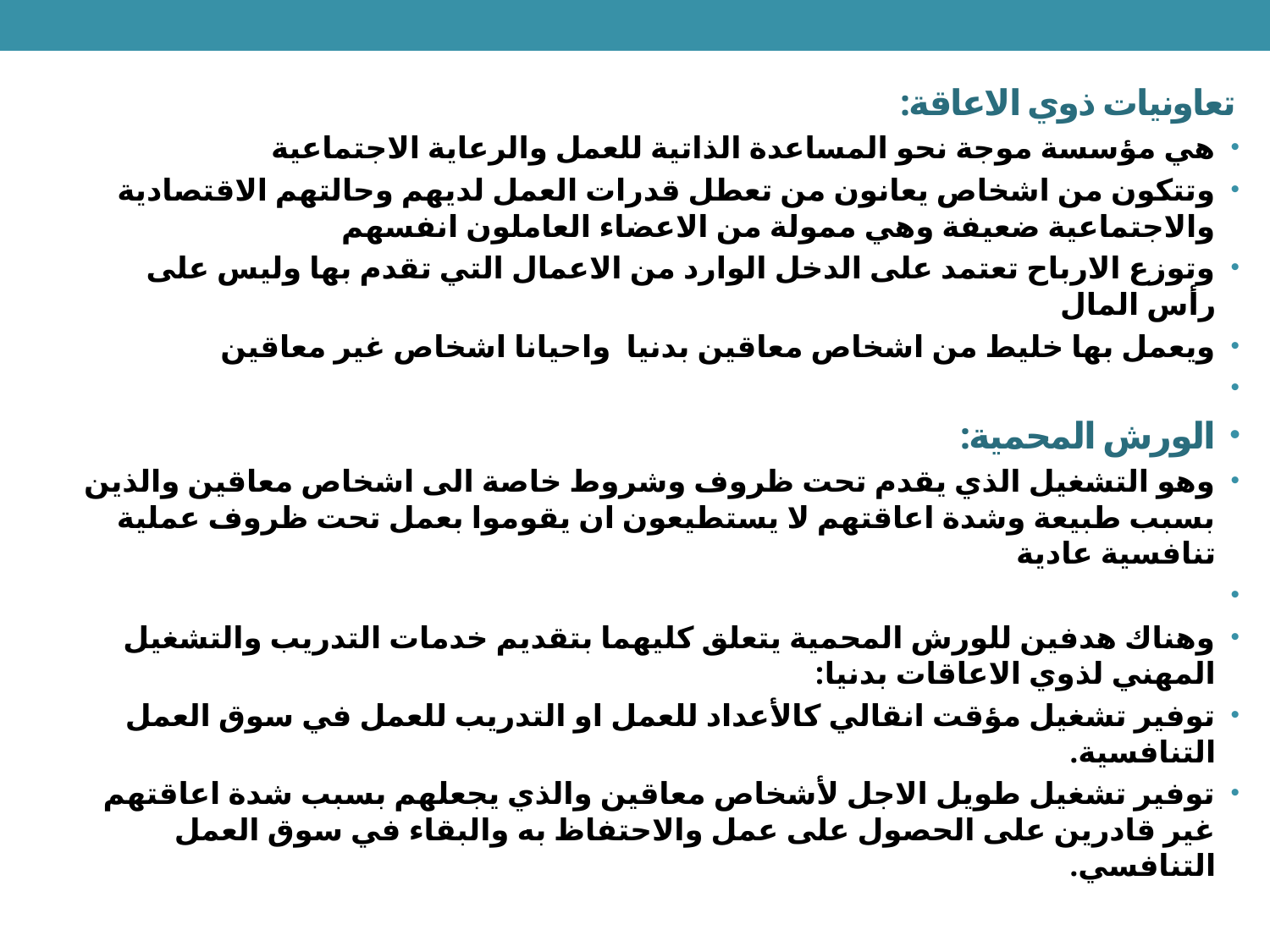

تعاونيات ذوي الاعاقة:
هي مؤسسة موجة نحو المساعدة الذاتية للعمل والرعاية الاجتماعية
وتتكون من اشخاص يعانون من تعطل قدرات العمل لديهم وحالتهم الاقتصادية  والاجتماعية ضعيفة وهي ممولة من الاعضاء العاملون انفسهم
وتوزع الارباح تعتمد على الدخل الوارد من الاعمال التي تقدم بها وليس على رأس المال
ويعمل بها خليط من اشخاص معاقين بدنيا  واحيانا اشخاص غير معاقين

الورش المحمية:
وهو التشغيل الذي يقدم تحت ظروف وشروط خاصة الى اشخاص معاقين والذين بسبب طبيعة وشدة اعاقتهم لا يستطيعون ان يقوموا بعمل تحت ظروف عملية تنافسية عادية

وهناك هدفين للورش المحمية يتعلق كليهما بتقديم خدمات التدريب والتشغيل المهني لذوي الاعاقات بدنيا:
توفير تشغيل مؤقت انقالي كالأعداد للعمل او التدريب للعمل في سوق العمل التنافسية.
توفير تشغيل طويل الاجل لأشخاص معاقين والذي يجعلهم بسبب شدة اعاقتهم غير قادرين على الحصول على عمل والاحتفاظ به والبقاء في سوق العمل التنافسي.